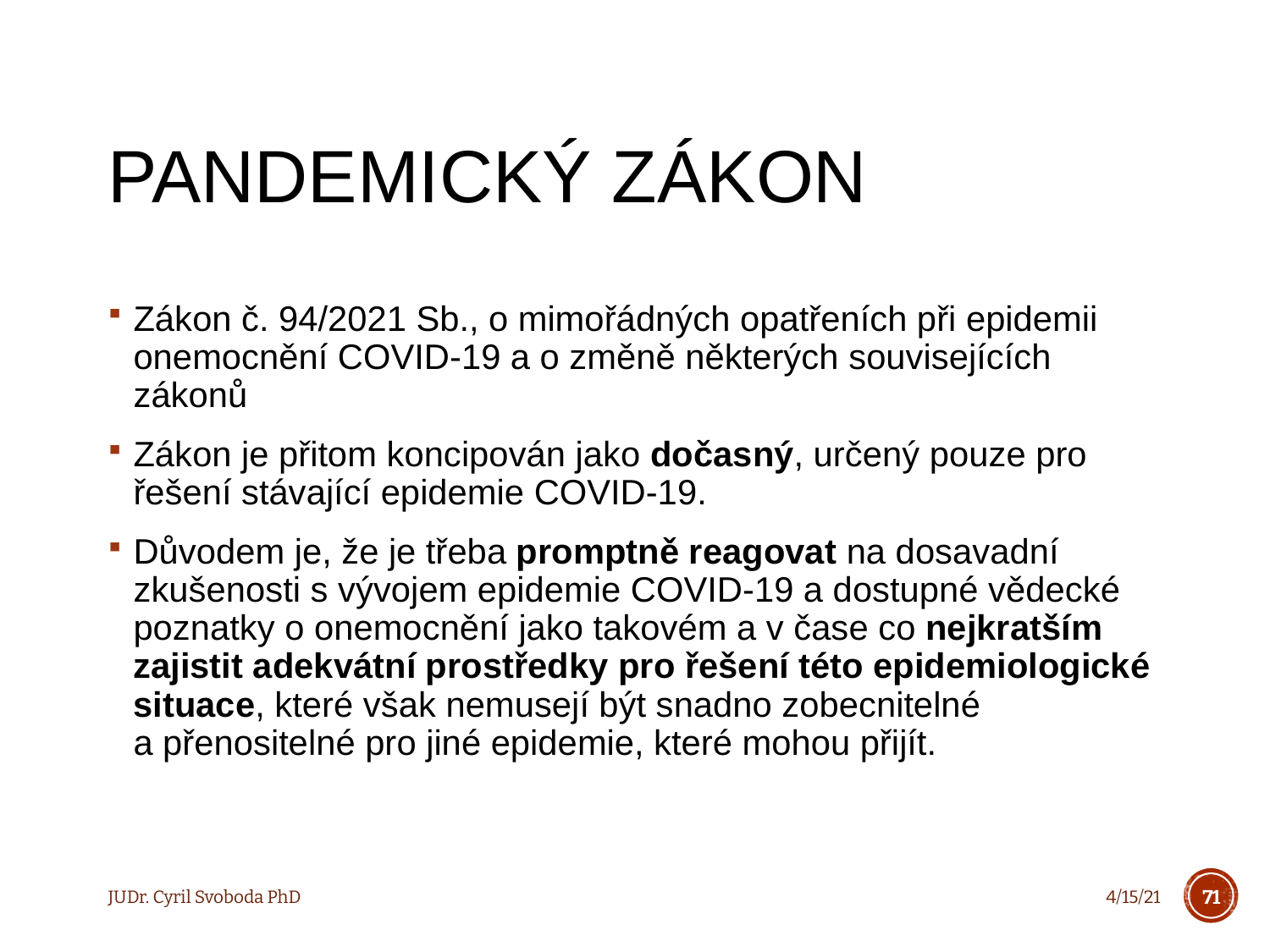

# Pandemický zákon
Zákon č. 94/2021 Sb., o mimořádných opatřeních při epidemii onemocnění COVID-19 a o změně některých souvisejících zákonů
Zákon je přitom koncipován jako dočasný, určený pouze pro řešení stávající epidemie COVID-19.
Důvodem je, že je třeba promptně reagovat na dosavadní zkušenosti s vývojem epidemie COVID-19 a dostupné vědecké poznatky o onemocnění jako takovém a v čase co nejkratším zajistit adekvátní prostředky pro řešení této epidemiologické situace, které však nemusejí být snadno zobecnitelné a přenositelné pro jiné epidemie, které mohou přijít.
JUDr. Cyril Svoboda PhD
4/15/21
71